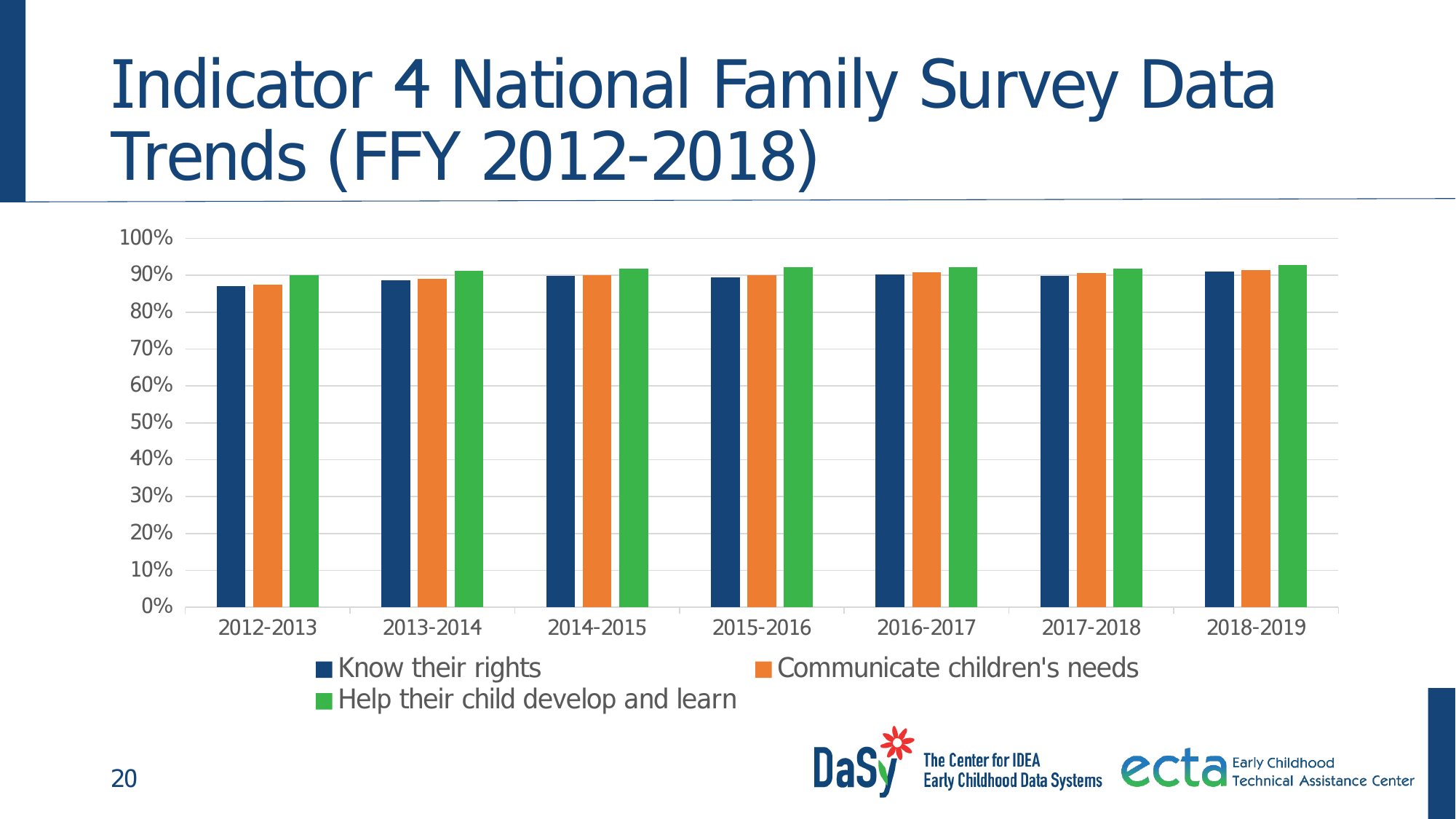

# Indicator 4 National Family Survey Data Trends (FFY 2012-2018)

### Chart

| Category | Know their rights | Communicate children's needs | Help their child develop and learn |
|---|---|---|---|
| 2012-2013 | 0.8713236363636363 | 0.8746090909090909 | 0.901 |
| 2013-2014 | 0.8864410714285714 | 0.8906750000000001 | 0.9127053571428573 |
| 2014-2015 | 0.897242736911295 | 0.9003542592409726 | 0.9183288652748546 |
| 2015-2016 | 0.8947962830925142 | 0.9000583123359841 | 0.9218504051932309 |
| 2016-2017 | 0.9019971700526368 | 0.9085726081756867 | 0.921567793041455 |
| 2017-2018 | 0.8983703403646776 | 0.9070051733558252 | 0.9184057763925614 |
| 2018-2019 | 0.9097124999999998 | 0.913889285714286 | 0.9267839285714283 |